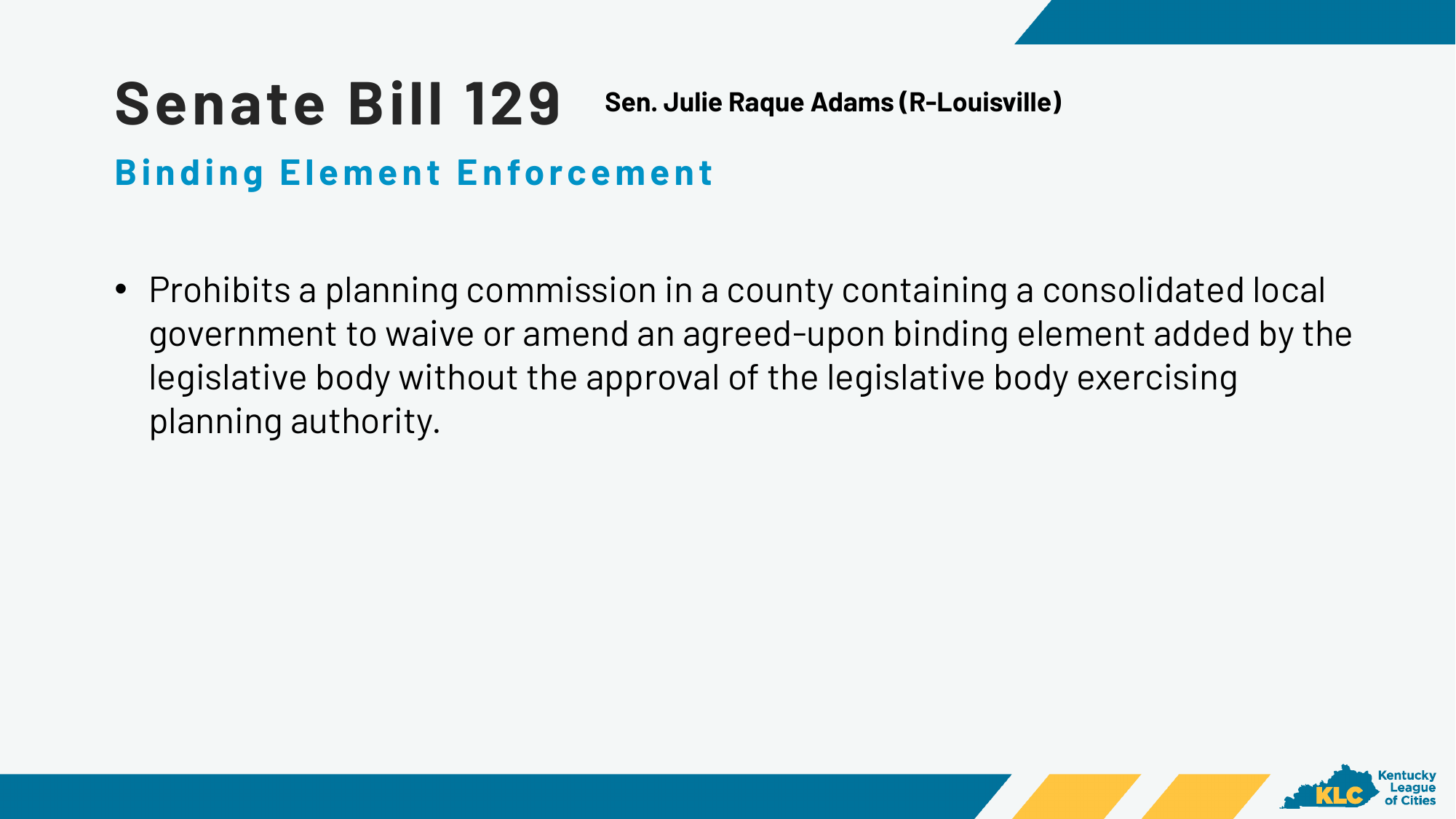

Senate Bill 129
Sen. Julie Raque Adams (R-Louisville)
Binding Element Enforcement
Prohibits a planning commission in a county containing a consolidated local government to waive or amend an agreed-upon binding element added by the legislative body without the approval of the legislative body exercising planning authority.